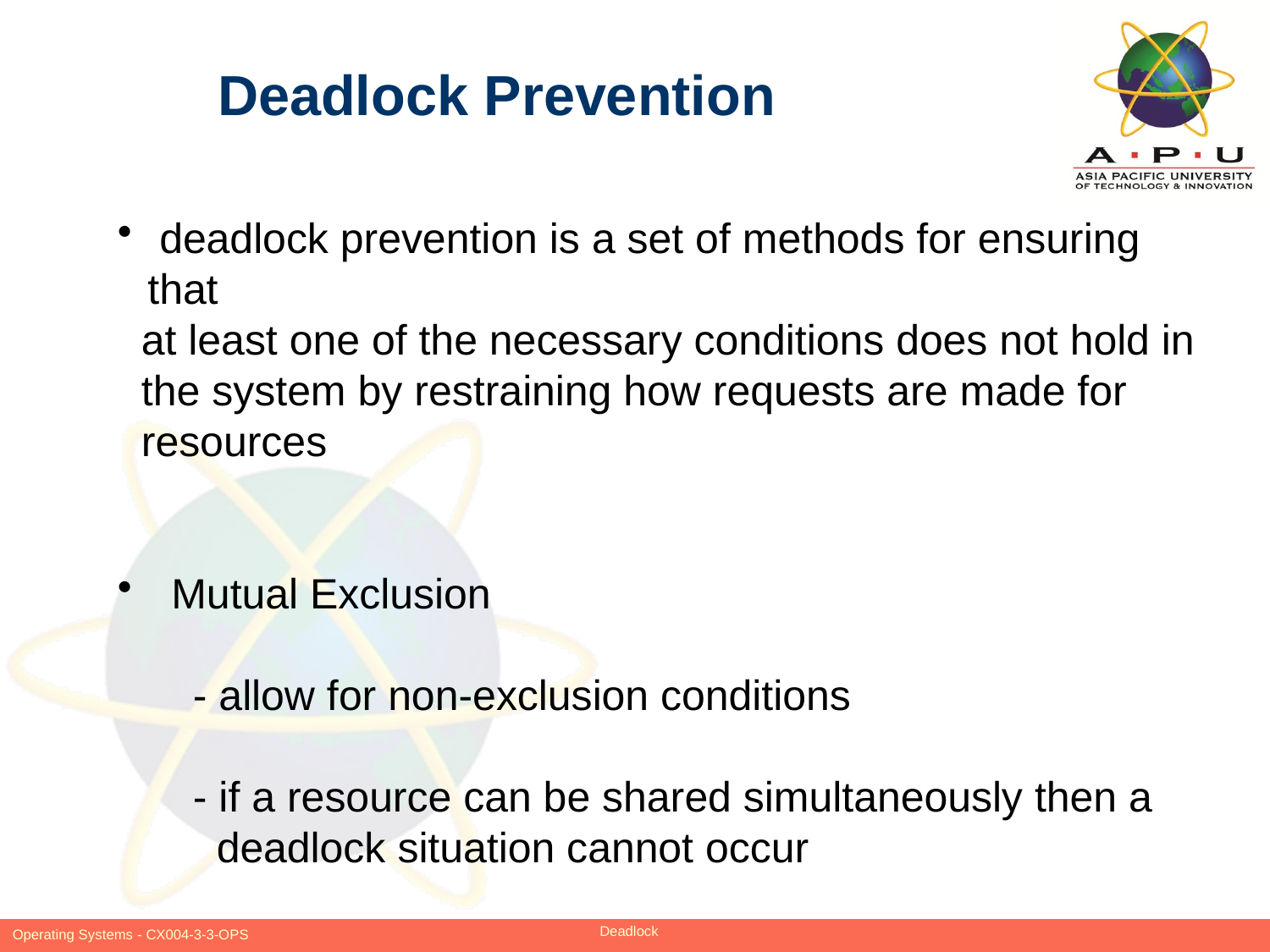

Deadlock Prevention
 deadlock prevention is a set of methods for ensuring that
  at least one of the necessary conditions does not hold in
  the system by restraining how requests are made for
  resources

  Mutual Exclusion

 - allow for non-exclusion conditions

 - if a resource can be shared simultaneously then a
   deadlock situation cannot occur

Slide 11 of 18